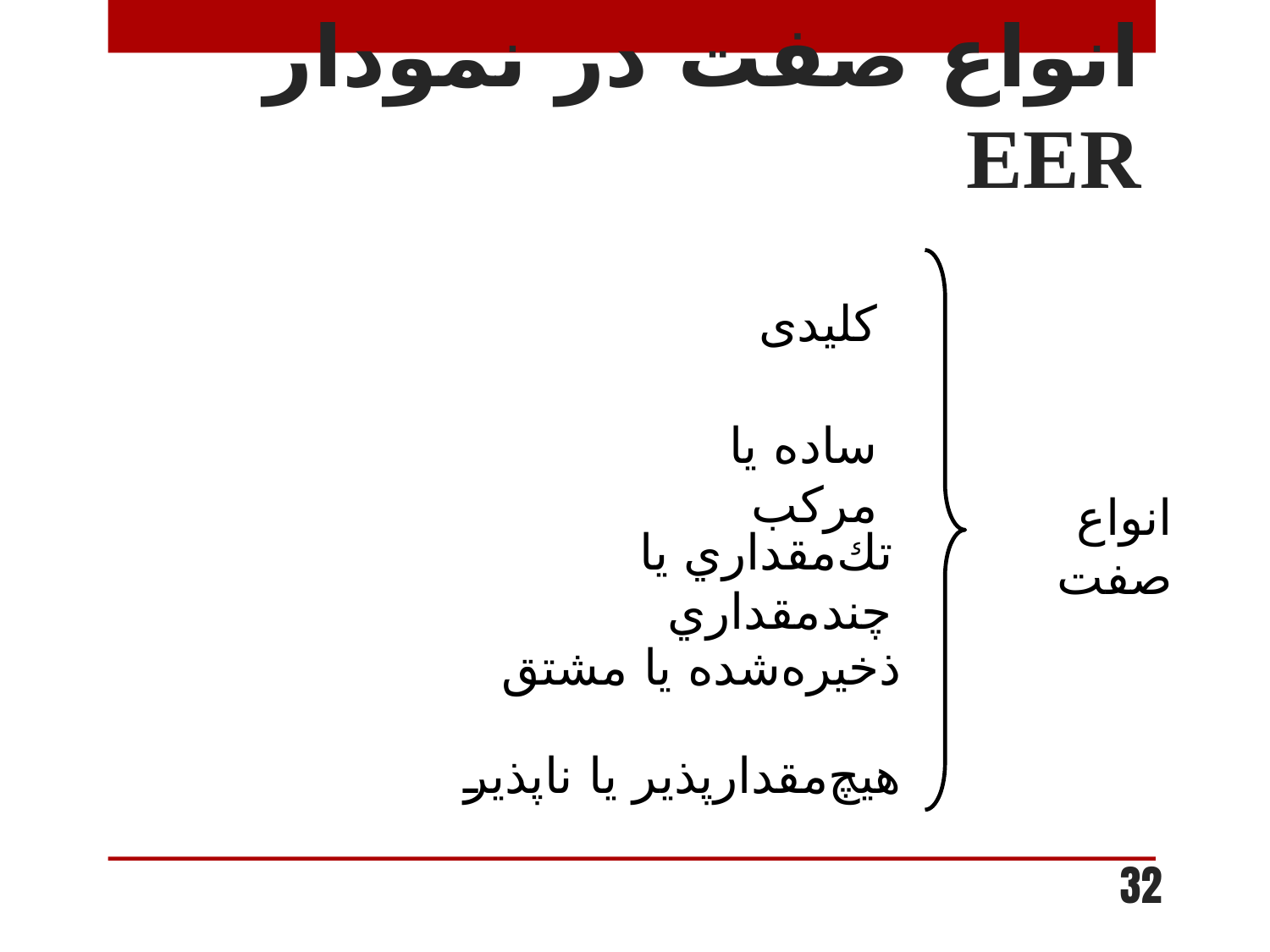

# انواع صفت در نمودار EER

کلیدی
ساده یا مركب
انواع صفت
تك‌مقداري يا چندمقداري
ذخيره‌شده يا مشتق
هيچ‌مقدارپذير يا ناپذير
32